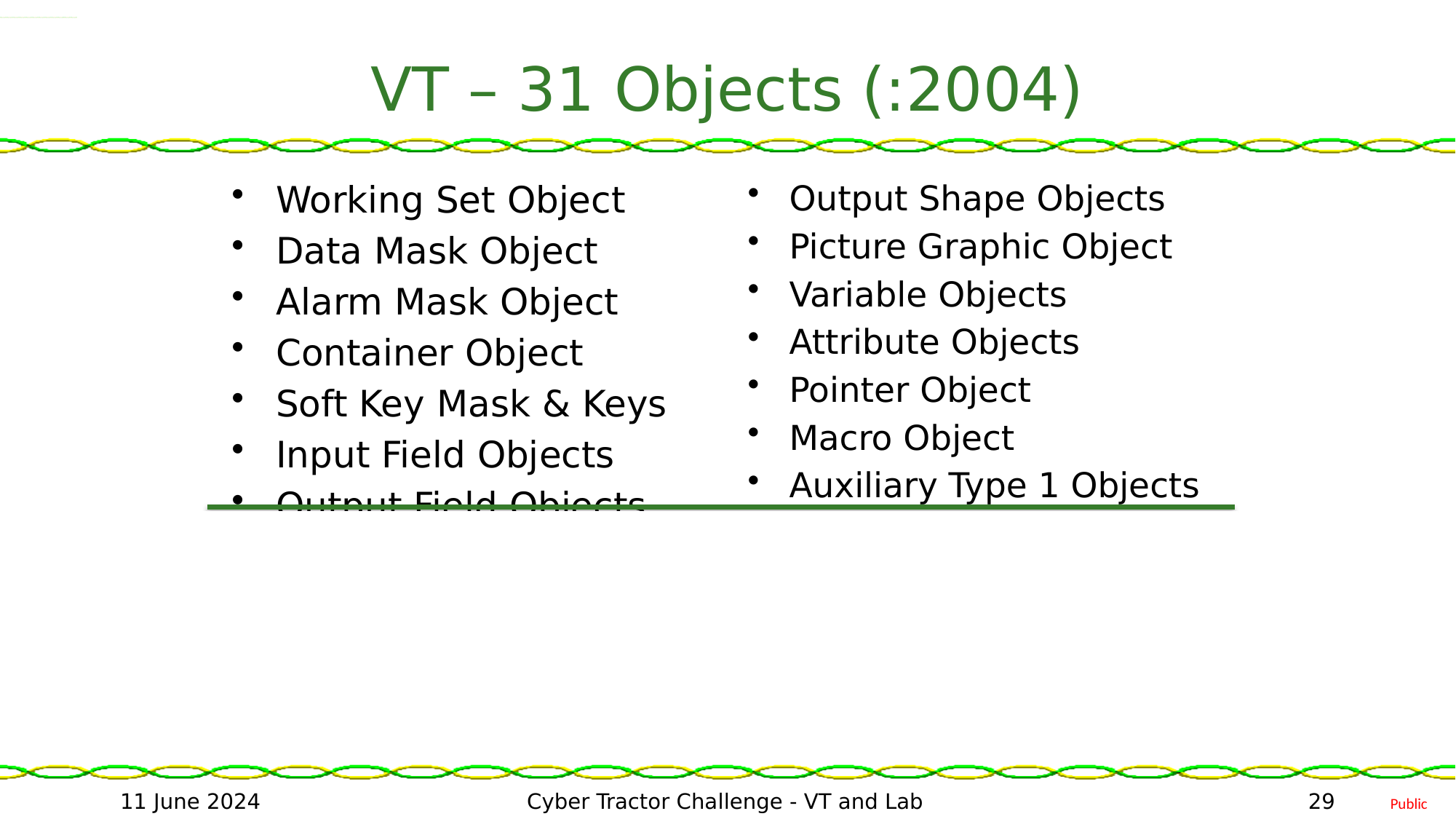

# VT – 31 Objects (:2004)
Working Set Object
Data Mask Object
Alarm Mask Object
Container Object
Soft Key Mask & Keys
Input Field Objects
Output Field Objects
Window Mask Object
Key Group Object
Output List
Graphic Context Object
Output Shape Objects
Picture Graphic Object
Variable Objects
Attribute Objects
Pointer Object
Macro Object
Auxiliary Type 1 Objects
Auxiliary Type 2 Objects
Color Map Object
Object Label Reference
External Object *
Animation Object

11 June 2024
Cyber Tractor Challenge - VT and Lab
29